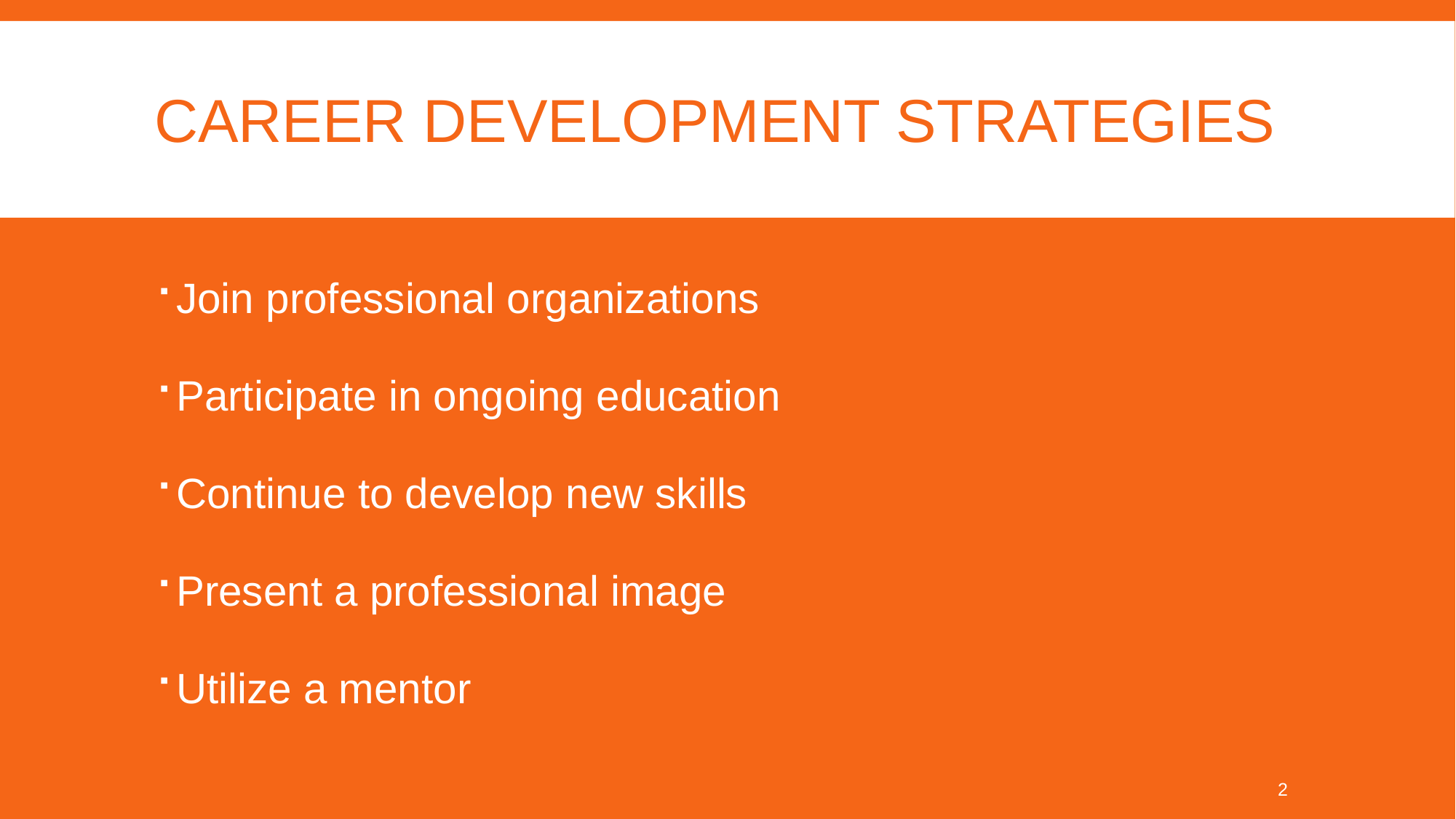

# Career Development Strategies
Join professional organizations
Participate in ongoing education
Continue to develop new skills
Present a professional image
Utilize a mentor
2